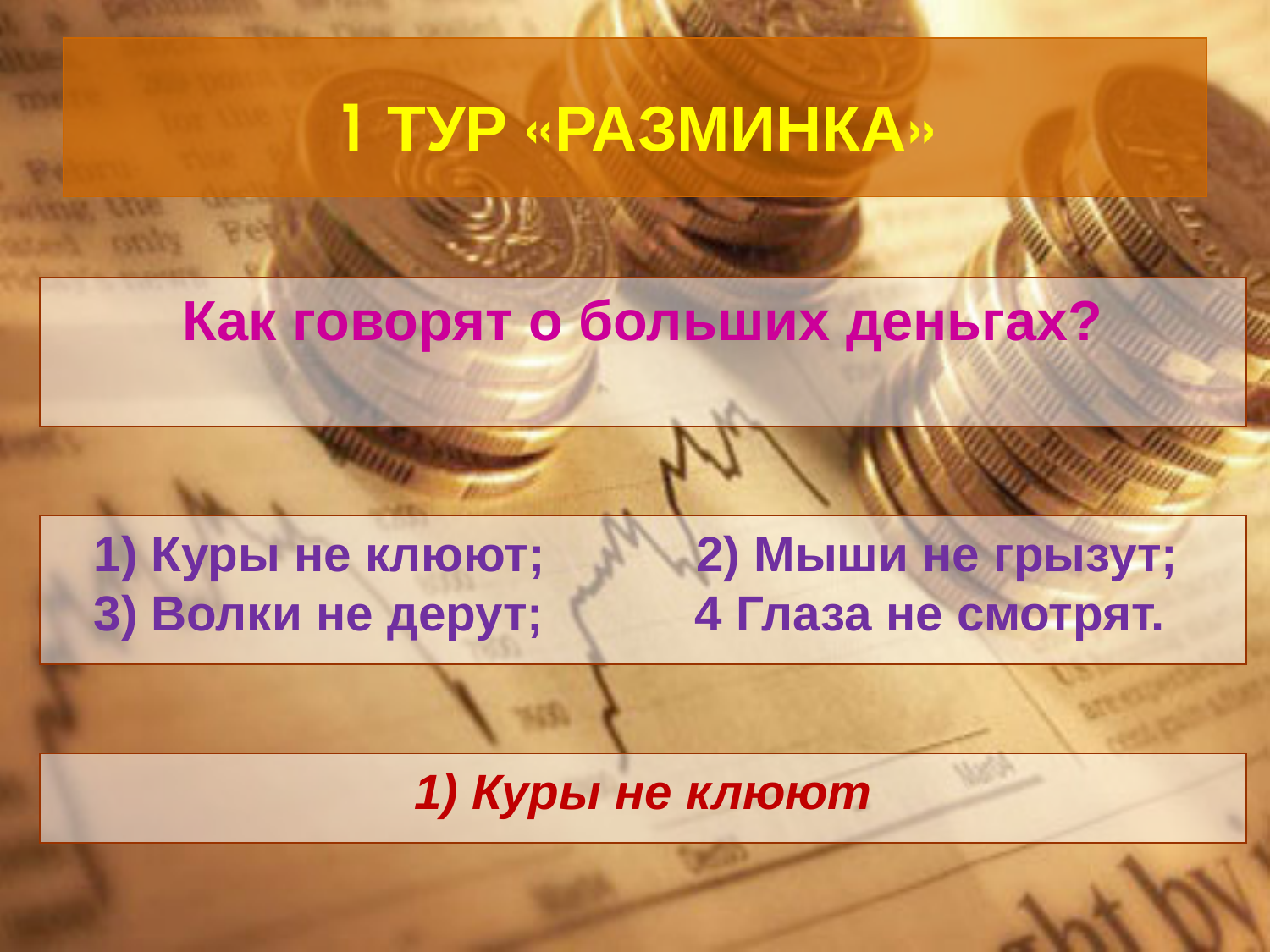

# 1 ТУР «РАЗМИНКА»
Как говорят о больших деньгах?
   1) Куры не клюют;           2) Мыши не грызут;
   3) Волки не дерут;           4 Глаза не смотрят.

1) Куры не клюют